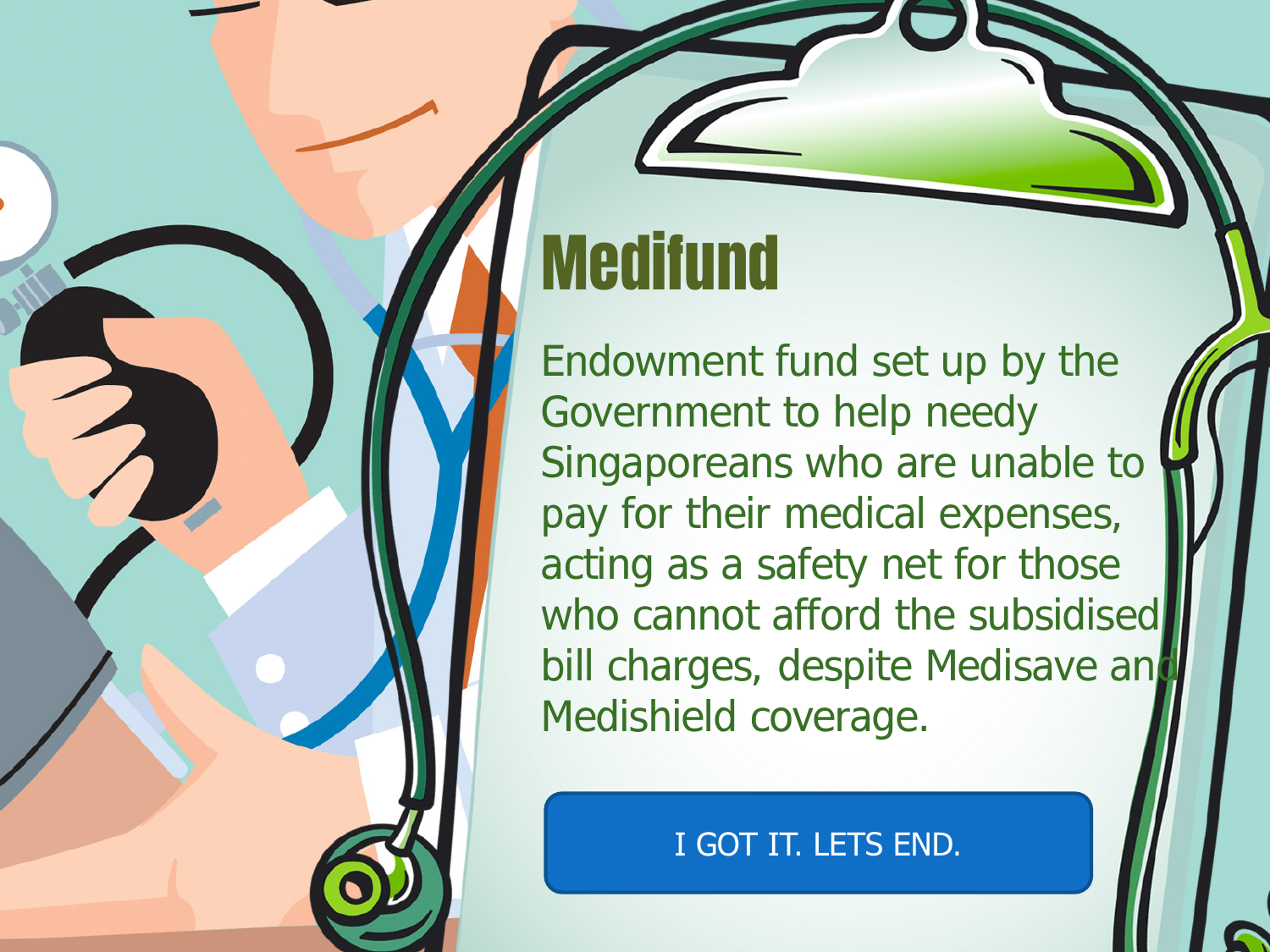

# Medifund
Endowment fund set up by the Government to help needy Singaporeans who are unable to pay for their medical expenses, acting as a safety net for those who cannot afford the subsidised bill charges, despite Medisave and Medishield coverage.
I GOT IT. LETS END.